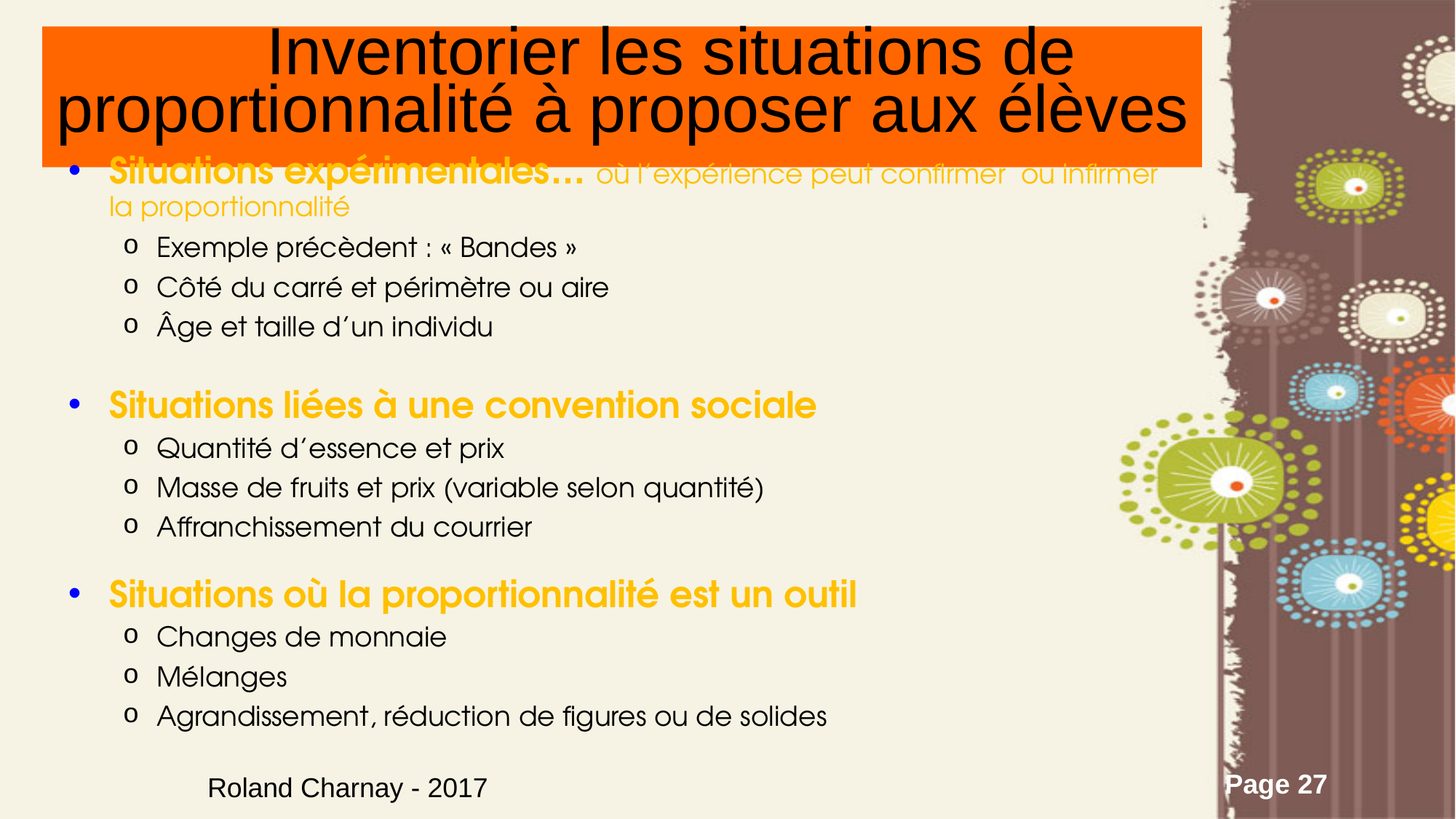

# Inventorier les situations de  proportionnalité à proposer aux élèves
Situations expérimentales… où l’expérience peut confirmer  ou infirmer la proportionnalité
Exemple précèdent : « Bandes »
Côté du carré et périmètre ou aire
Âge et taille d’un individu

Situations liées à une convention sociale
Quantité d’essence et prix
Masse de fruits et prix (variable selon quantité)
Affranchissement du courrier
Situations où la proportionnalité est un outil
Changes de monnaie
Mélanges
Agrandissement, réduction de figures ou de solides
Roland Charnay - 2017